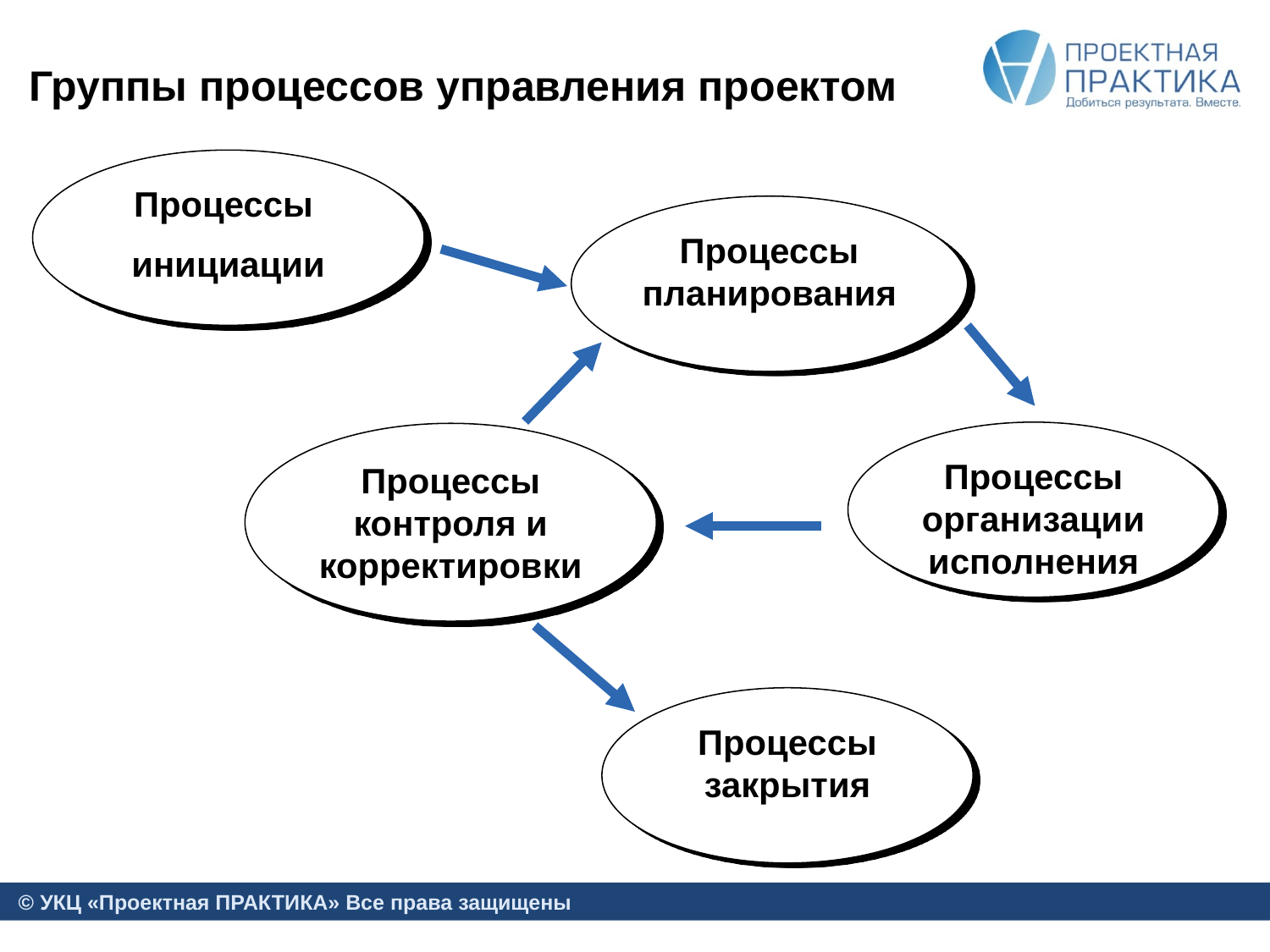

# Группы процессов управления проектом
Процессы
инициации
Процессы
планирования
Процессы
организации
исполнения
Процессы контроля и корректировки
Процессы закрытия